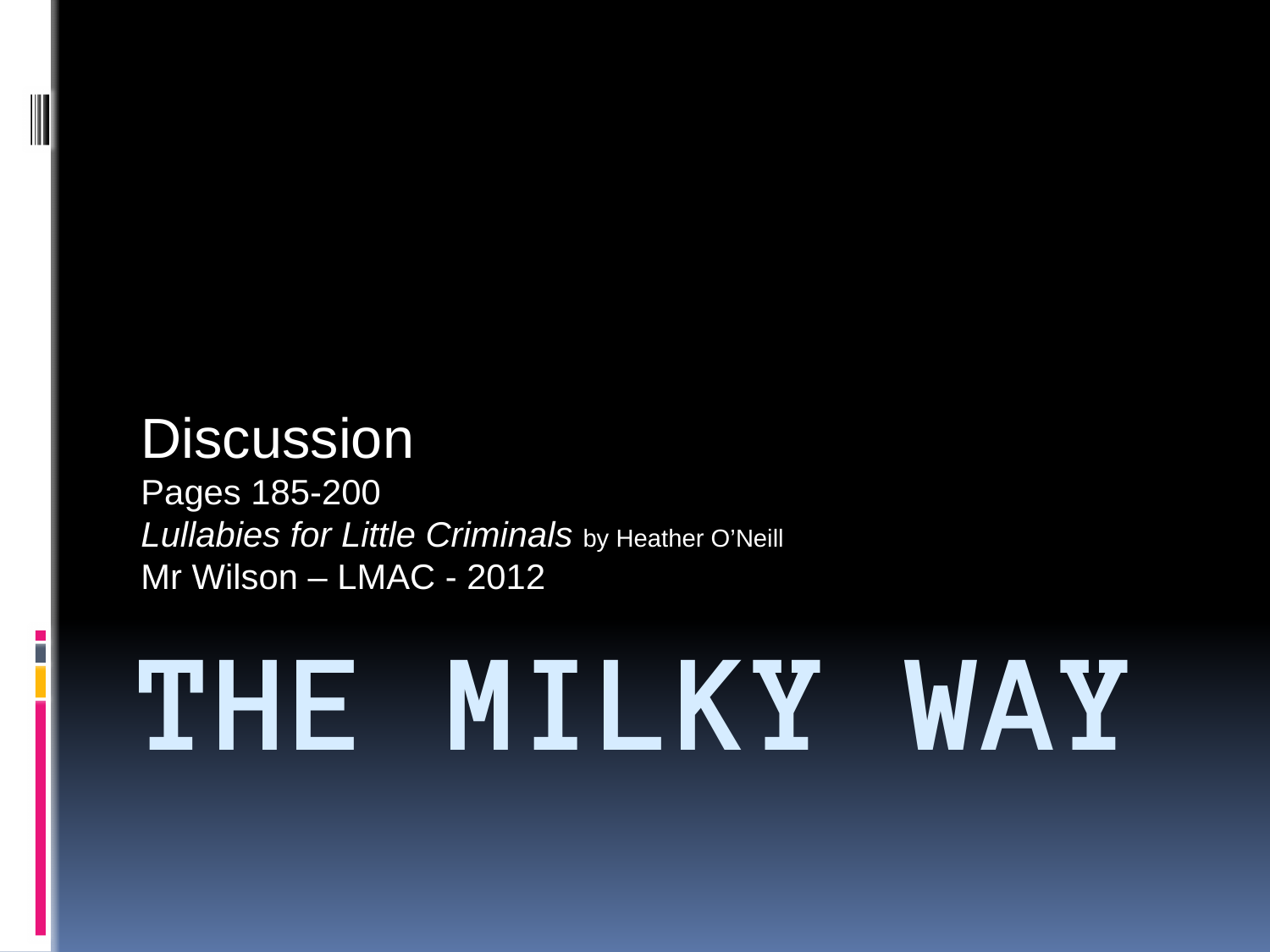

Discussion
Pages 185-200
Lullabies for Little Criminals by Heather O’Neill
Mr Wilson – LMAC - 2012
# The Milky Way